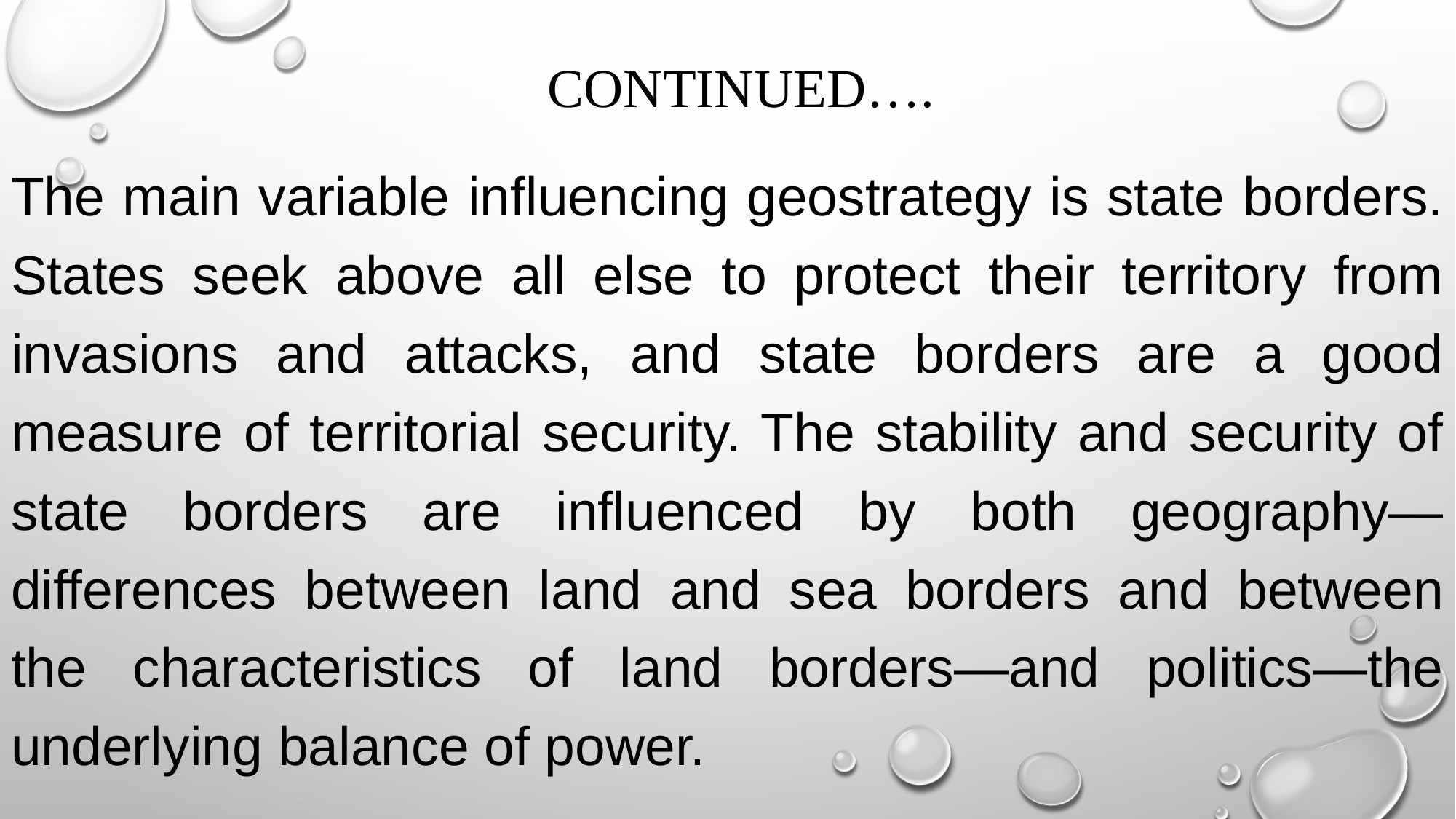

# continued….
The main variable inﬂuencing geostrategy is state borders. States seek above all else to protect their territory from invasions and attacks, and state borders are a good measure of territorial security. The stability and security of state borders are inﬂuenced by both geography— differences between land and sea borders and between the characteristics of land borders—and politics—the underlying balance of power.